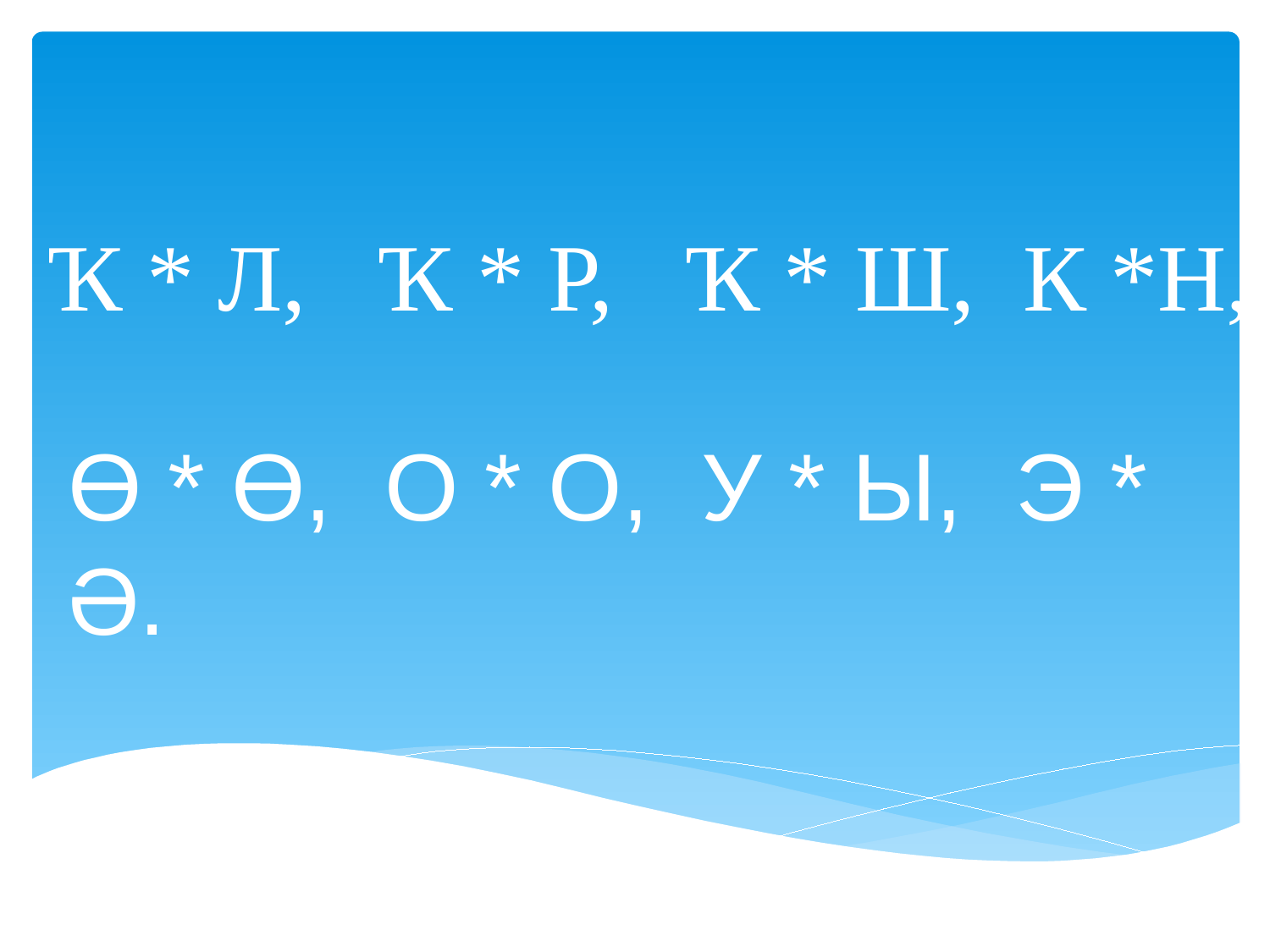

# Ҡ * Л,   Ҡ * Р,   Ҡ * Ш,  К *Н,

Ө * Ө,  О * О,  У * Ы,  Э * Ә.